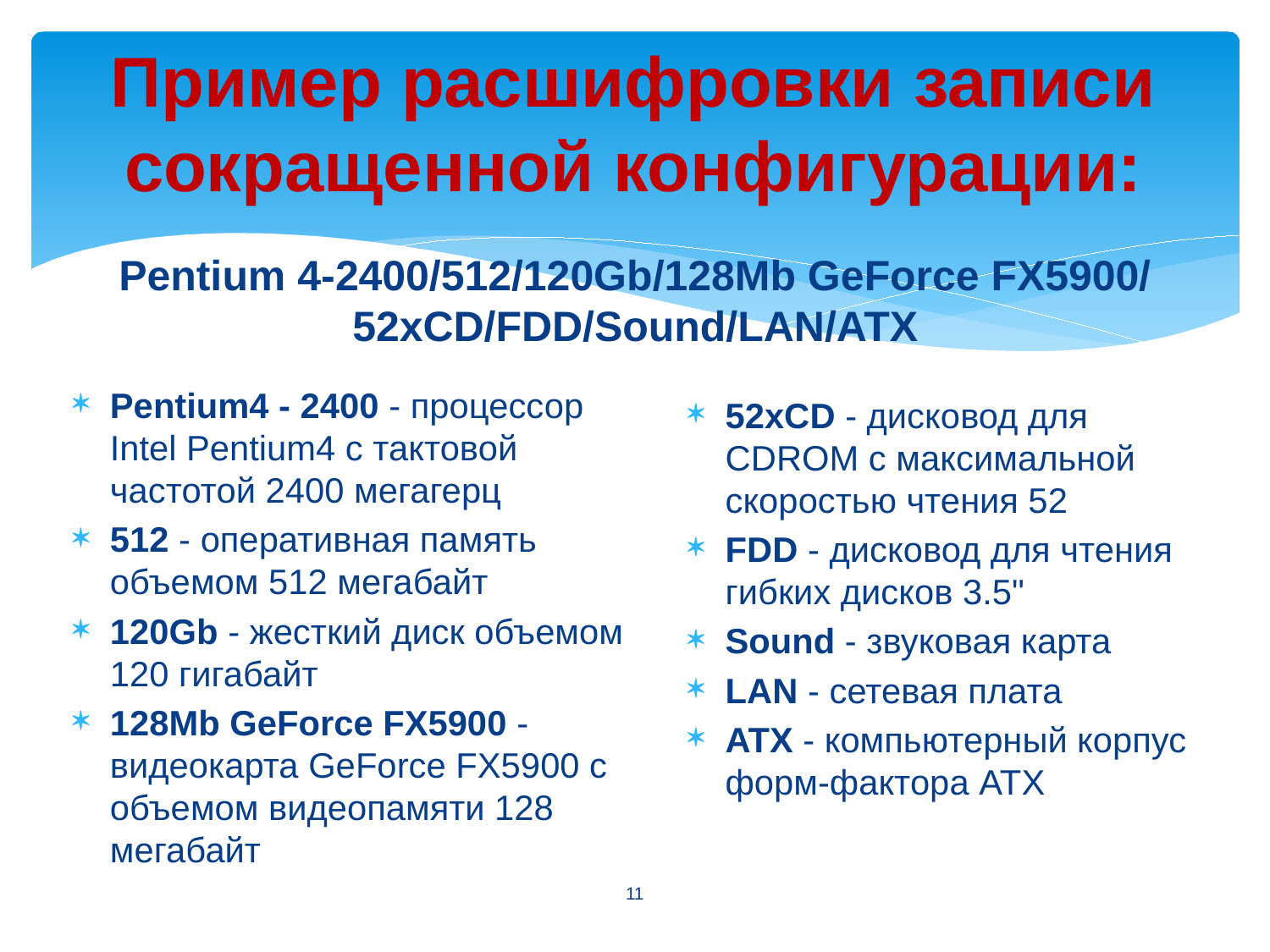

# Пример расшифровки записи сокращенной конфигурации:
Pentium 4-2400/512/120Gb/128Mb GeForce FX5900/ 52xCD/FDD/Sound/LAN/ATX
Pentium4 - 2400 - процессор Intel Pentium4 с тактовой частотой 2400 мегагерц
512 - оперативная память объемом 512 мегабайт
120Gb - жесткий диск объемом 120 гигабайт
128Mb GeForce FX5900 - видеокарта GeForce FX5900 с объемом видеопамяти 128 мегабайт
52xCD - дисковод для CDROM с максимальной скоростью чтения 52
FDD - дисковод для чтения гибких дисков 3.5"
Sound - звуковая карта
LAN - сетевая плата
ATX - компьютерный корпус форм-фактора ATX
11